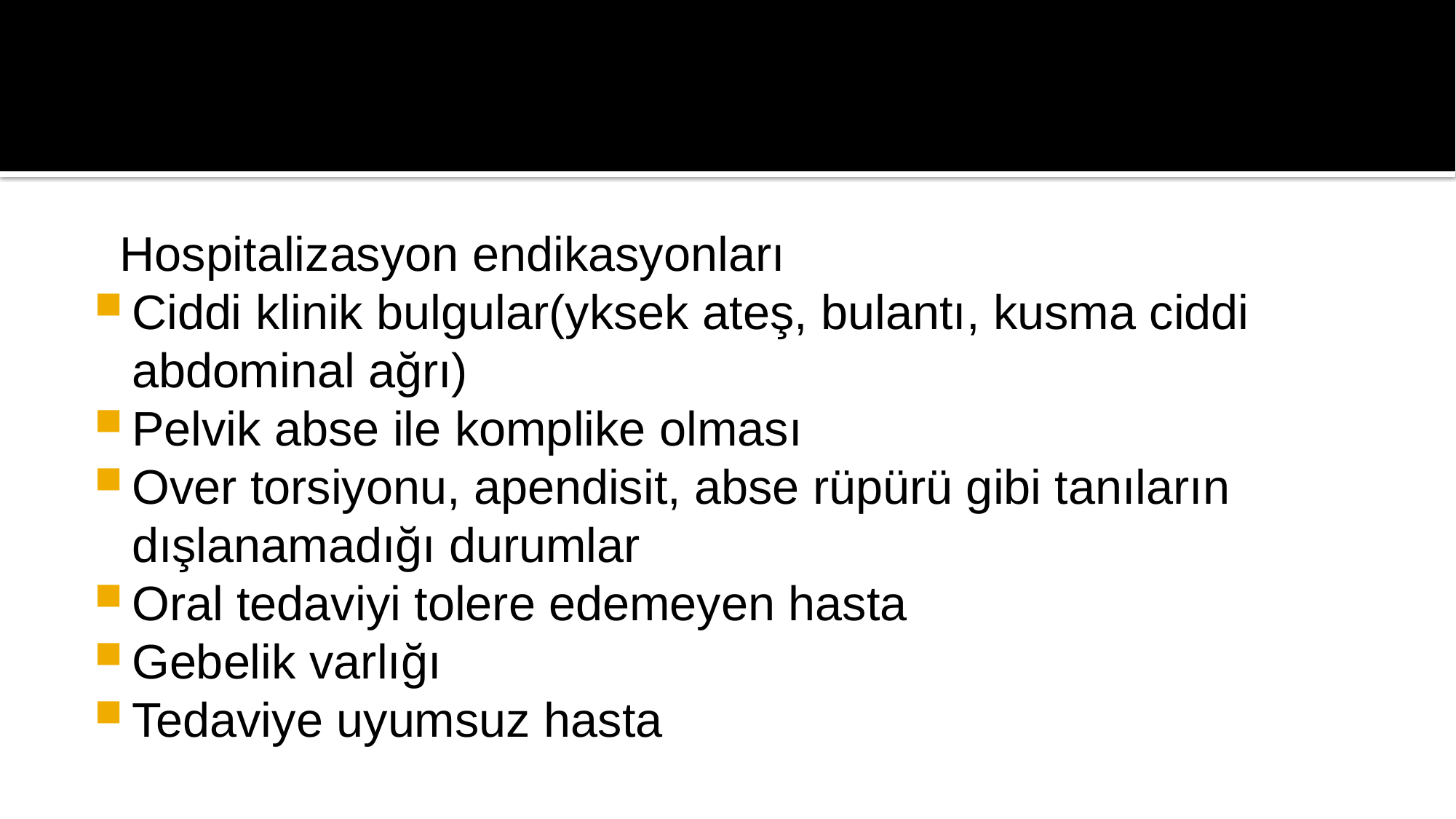

Hospitalizasyon endikasyonları
Ciddi klinik bulgular(yksek ateş, bulantı, kusma ciddi abdominal ağrı)
Pelvik abse ile komplike olması
Over torsiyonu, apendisit, abse rüpürü gibi tanıların dışlanamadığı durumlar
Oral tedaviyi tolere edemeyen hasta
Gebelik varlığı
Tedaviye uyumsuz hasta